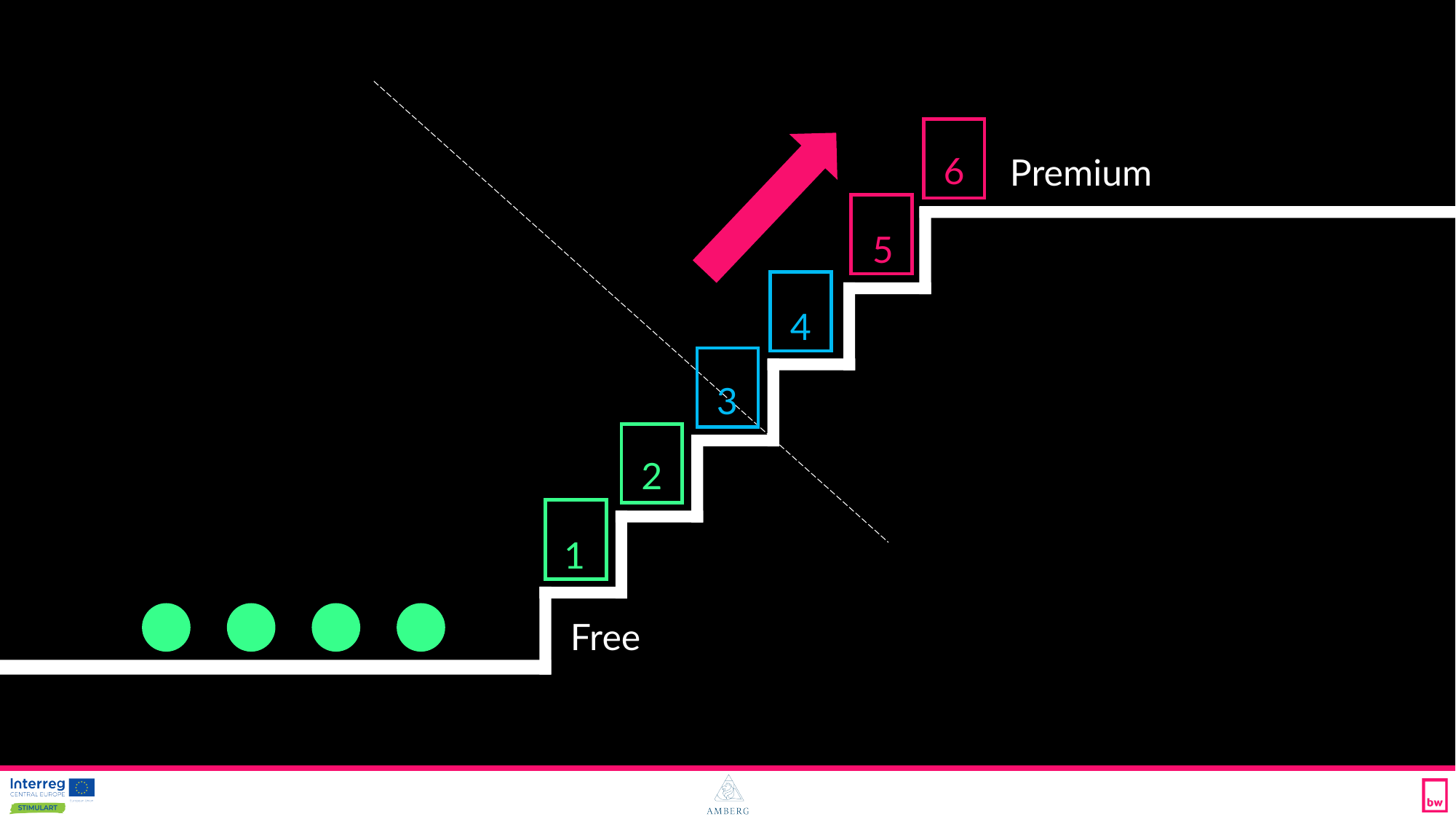

6

Premium

5

4

3

2

1

Free